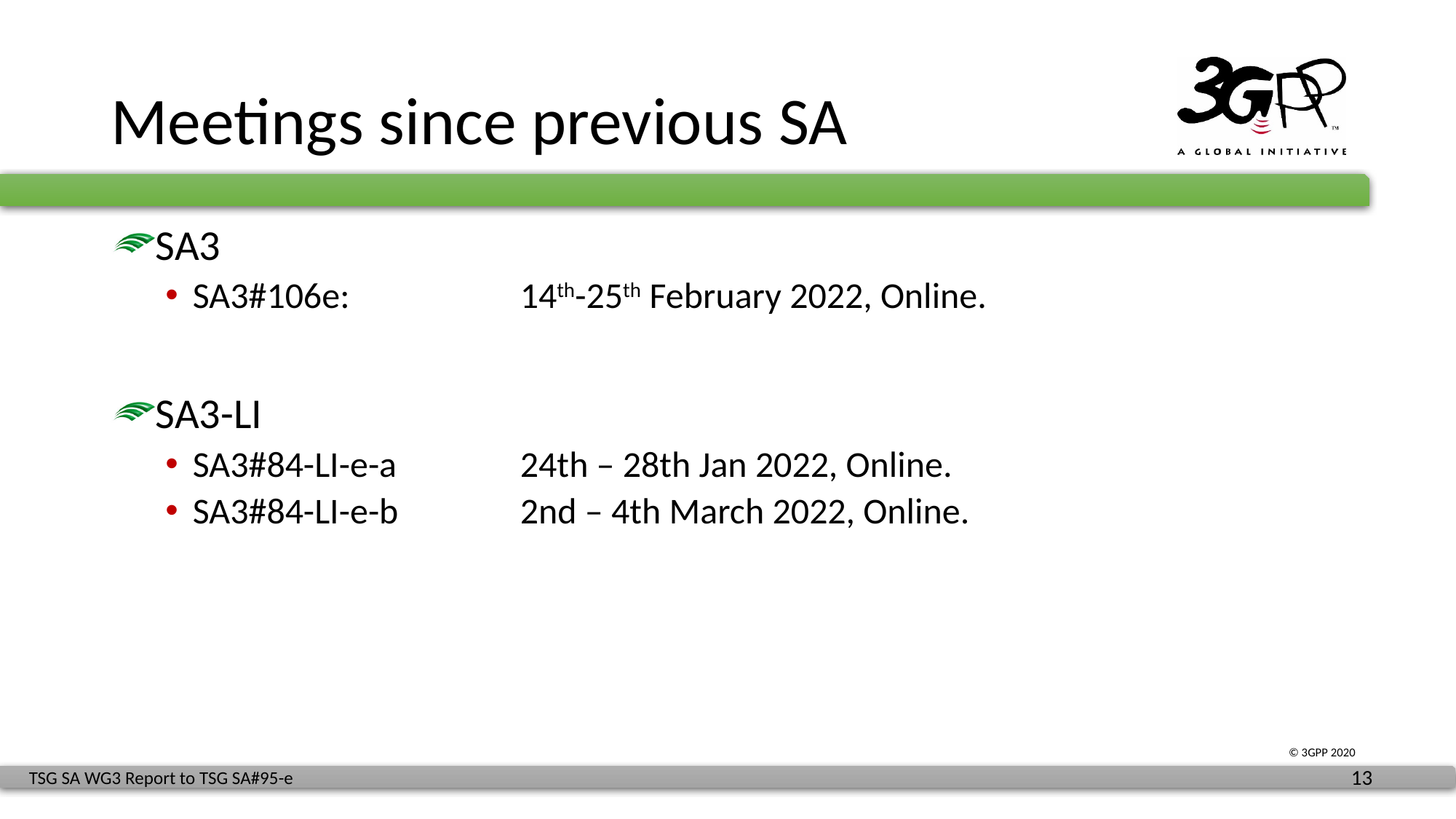

# Meetings since previous SA
SA3
SA3#106e:		14th-25th February 2022, Online.

SA3-LI
SA3#84-LI-e-a		24th – 28th Jan 2022, Online.
SA3#84-LI-e-b		2nd – 4th March 2022, Online.